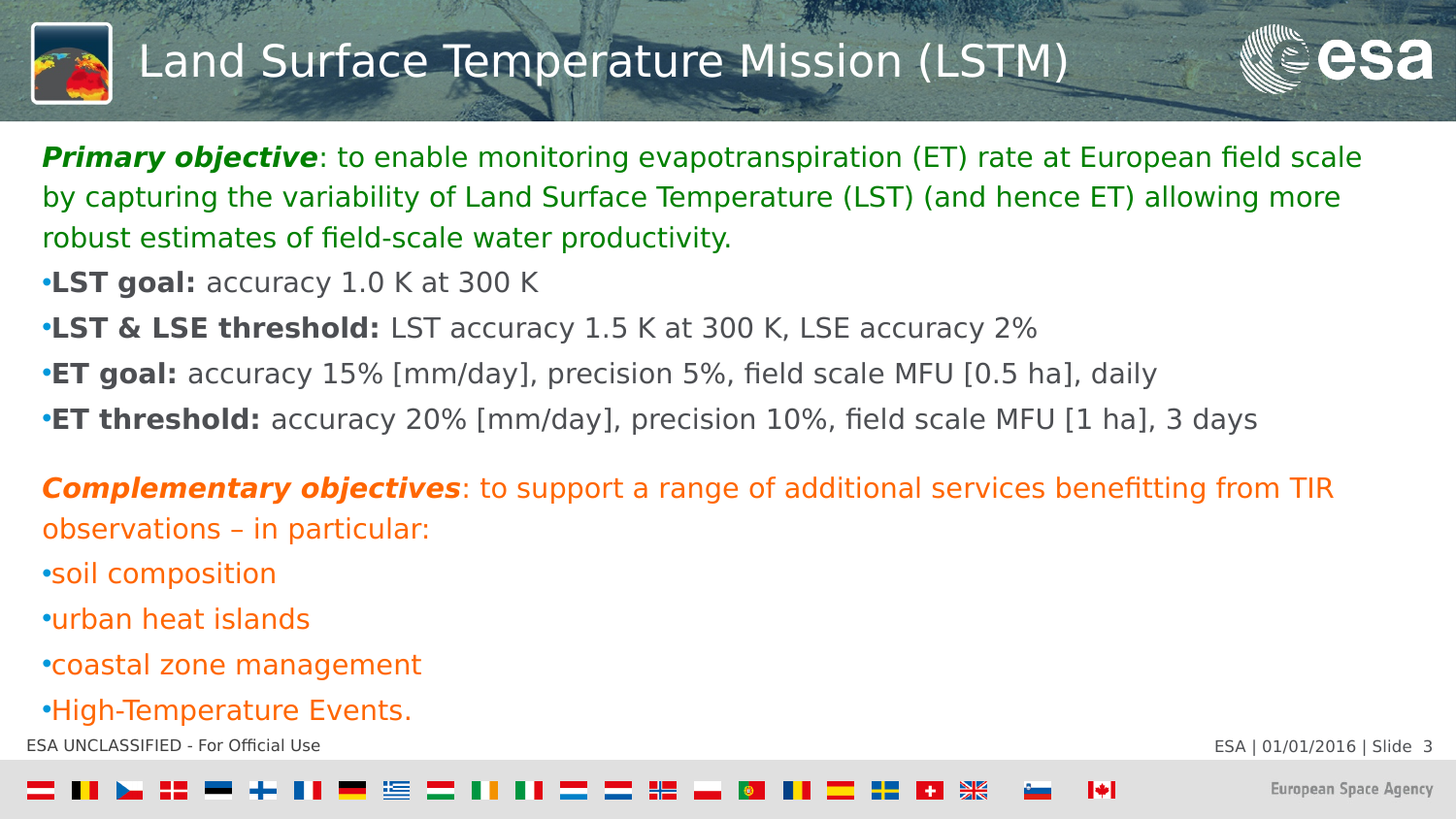

# Land Surface Temperature Mission (LSTM)
Primary objective: to enable monitoring evapotranspiration (ET) rate at European field scale by capturing the variability of Land Surface Temperature (LST) (and hence ET) allowing more robust estimates of field-scale water productivity.
LST goal: accuracy 1.0 K at 300 K
LST & LSE threshold: LST accuracy 1.5 K at 300 K, LSE accuracy 2%
ET goal: accuracy 15% [mm/day], precision 5%, field scale MFU [0.5 ha], daily
ET threshold: accuracy 20% [mm/day], precision 10%, field scale MFU [1 ha], 3 days

Complementary objectives: to support a range of additional services benefitting from TIR observations – in particular:
soil composition
urban heat islands
coastal zone management
High‐Temperature Events.